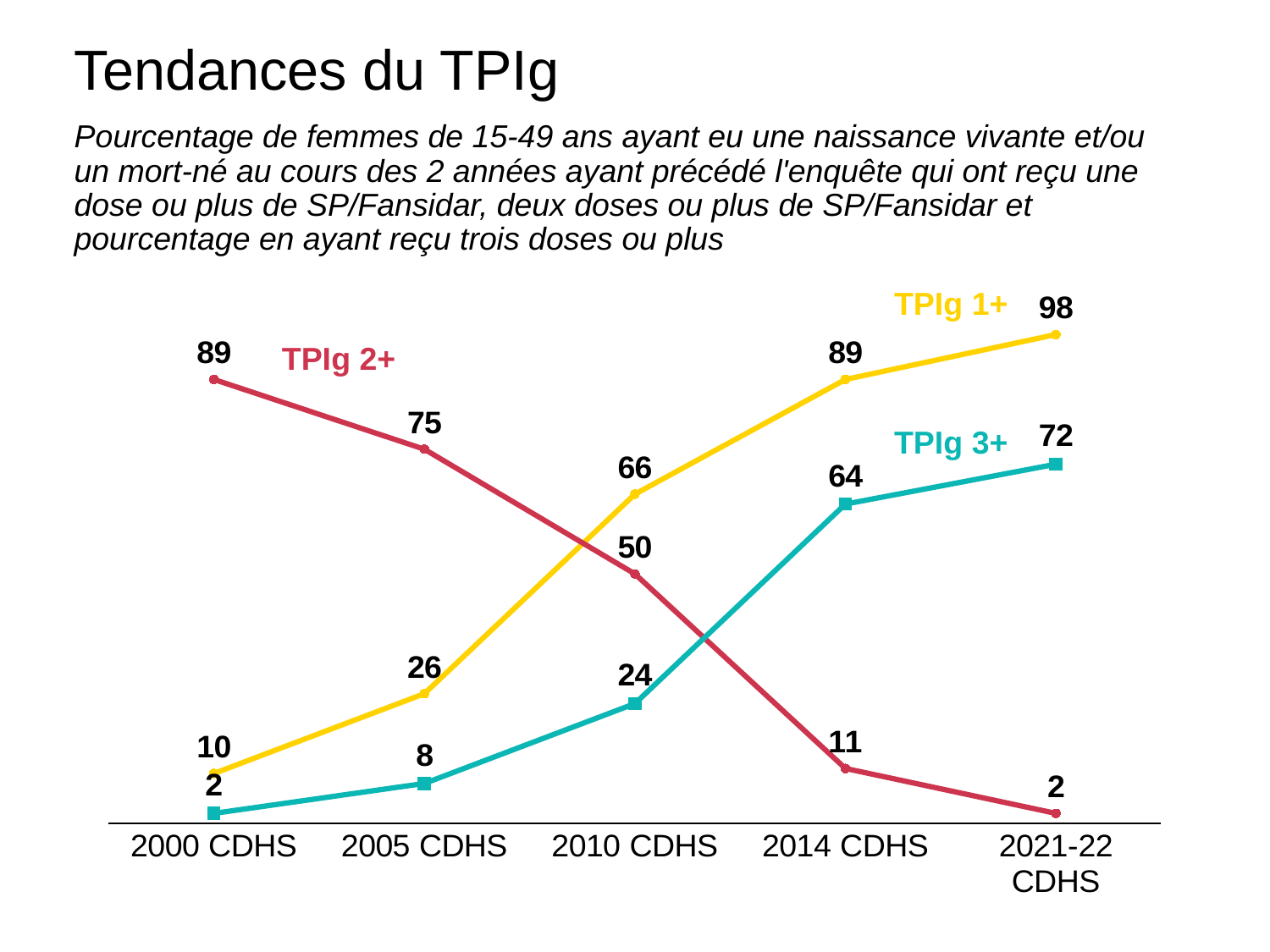

# Tendances du TPIg
Pourcentage de femmes de 15-49 ans ayant eu une naissance vivante et/ou un mort-né au cours des 2 années ayant précédé l'enquête qui ont reçu une dose ou plus de SP/Fansidar, deux doses ou plus de SP/Fansidar et pourcentage en ayant reçu trois doses ou plus
TPIg 1+

### Chart

| Category | TPIg 1+ | TPIg 2+ | TPIg 3+ |
|---|---|---|---|
| 2000 CDHS | 10.0 | 89.0 | 2.0 |
| 2005 CDHS | 26.0 | 75.0 | 8.0 |
| 2010 CDHS | 66.0 | 50.0 | 24.0 |
| 2014 CDHS | 89.0 | 11.0 | 64.0 |
| 2021-22 CDHS | 98.0 | 2.0 | 72.0 |
TPIg 2+
TPIg 3+